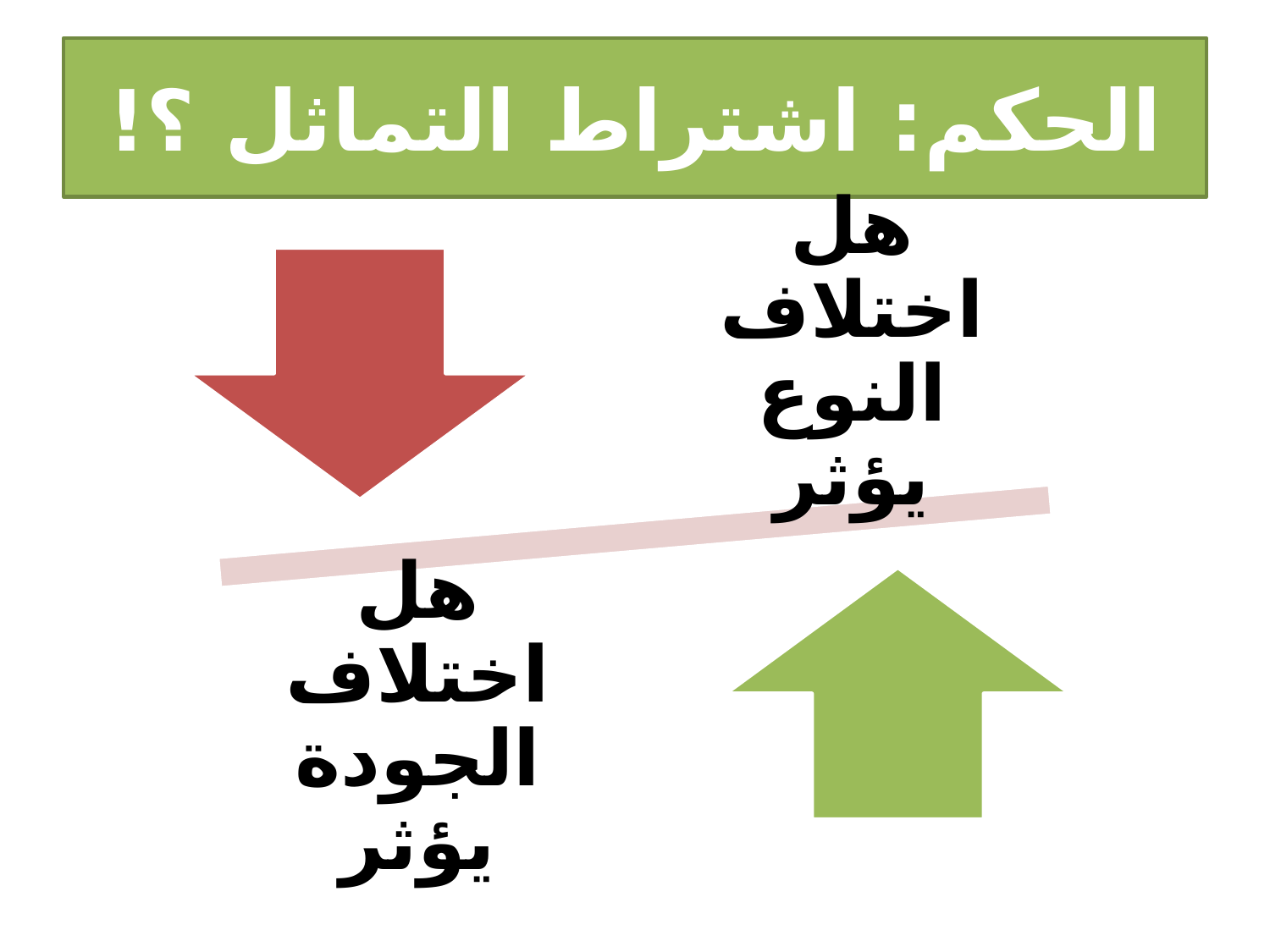

# الحكم: اشتراط التماثل ؟!
هل اختلاف النوع يؤثر
هل اختلاف الجودة يؤثر